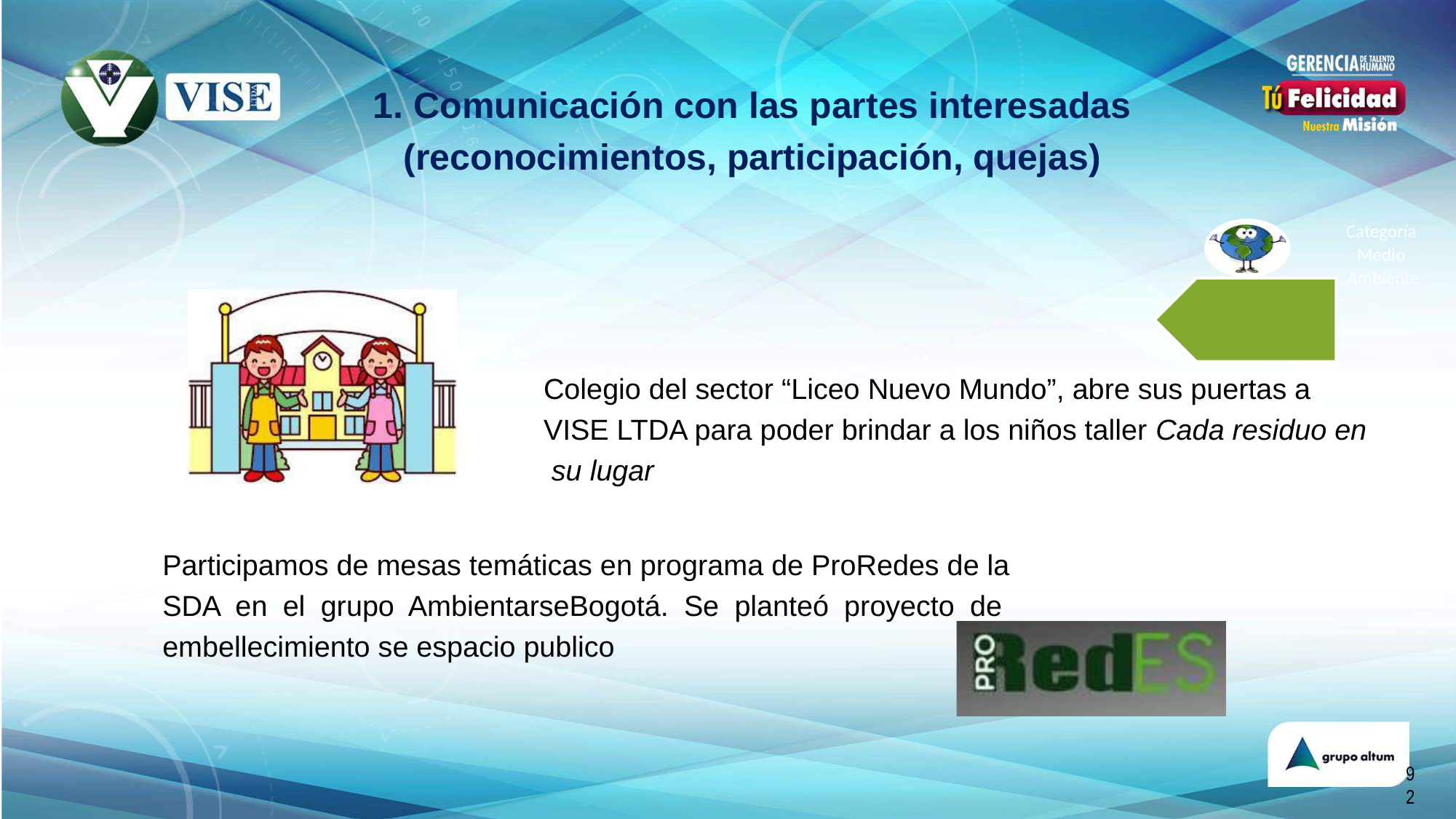

# 1. Comunicación con las partes interesadas  (reconocimientos, participación, quejas)
Categoría  Medio  Ambiente

Colegio del sector “Liceo Nuevo Mundo”, abre sus puertas a  VISE LTDA para poder brindar a los niños taller Cada residuo en  su lugar

Participamos de mesas temáticas en programa de ProRedes de la  SDA en el grupo AmbientarseBogotá. Se planteó proyecto de  embellecimiento se espacio publico
92